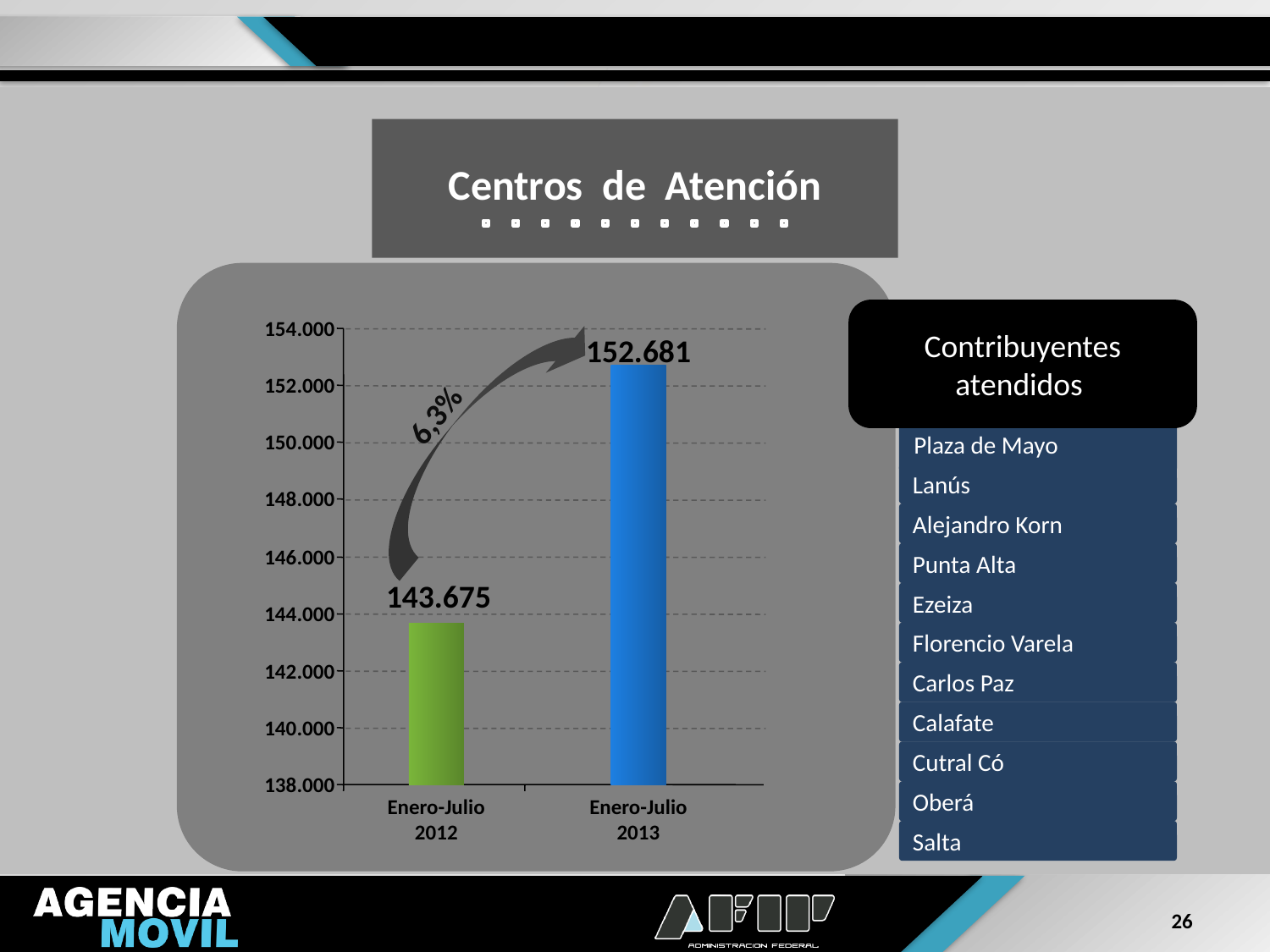

Centros  de  Atención

154.000

152.000

150.000

148.000

146.000

144.000

142.000

140.000

138.000

Enero-Julio
2012
Enero-Julio
2013
6,3%

Contribuyentes atendidos
152.681

Plaza de Mayo

Lanús

Alejandro Korn

Punta Alta

143.675
Ezeiza
Florencio Varela

Carlos Paz
Calafate
Cutral Có
Oberá
Salta
26